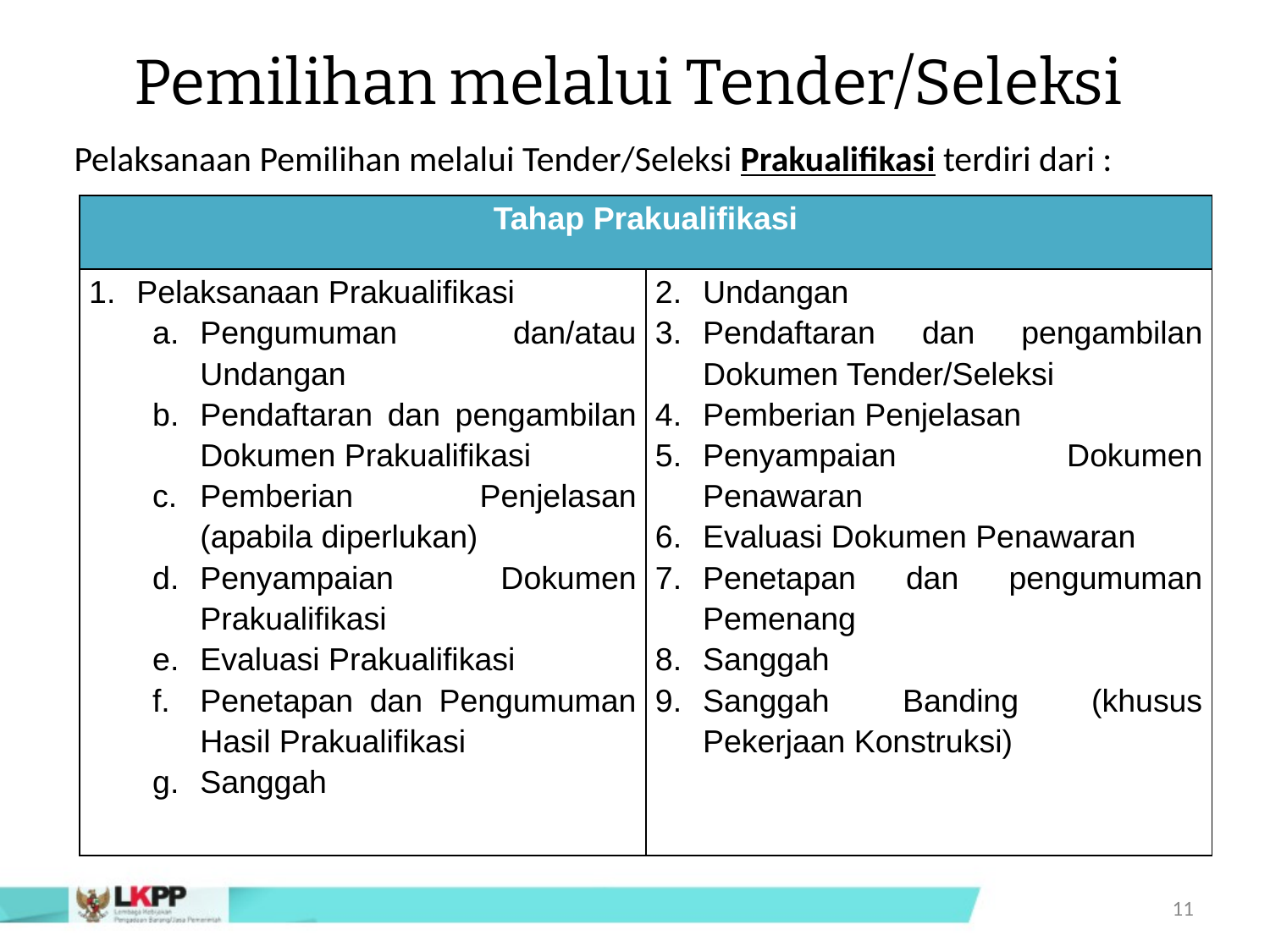

Pemilihan melalui Tender/Seleksi
Pelaksanaan Pemilihan melalui Tender/Seleksi Prakualifikasi terdiri dari :
| Tahap Prakualifikasi |  |
| --- | --- |
| Pelaksanaan Prakualifikasi Pengumuman dan/atau Undangan Pendaftaran dan pengambilan Dokumen Prakualifikasi Pemberian Penjelasan (apabila diperlukan) Penyampaian Dokumen Prakualifikasi Evaluasi Prakualifikasi Penetapan dan Pengumuman Hasil Prakualifikasi Sanggah | Undangan Pendaftaran dan pengambilan Dokumen Tender/Seleksi Pemberian Penjelasan Penyampaian Dokumen Penawaran Evaluasi Dokumen Penawaran Penetapan dan pengumuman Pemenang Sanggah Sanggah Banding (khusus Pekerjaan Konstruksi) |
11